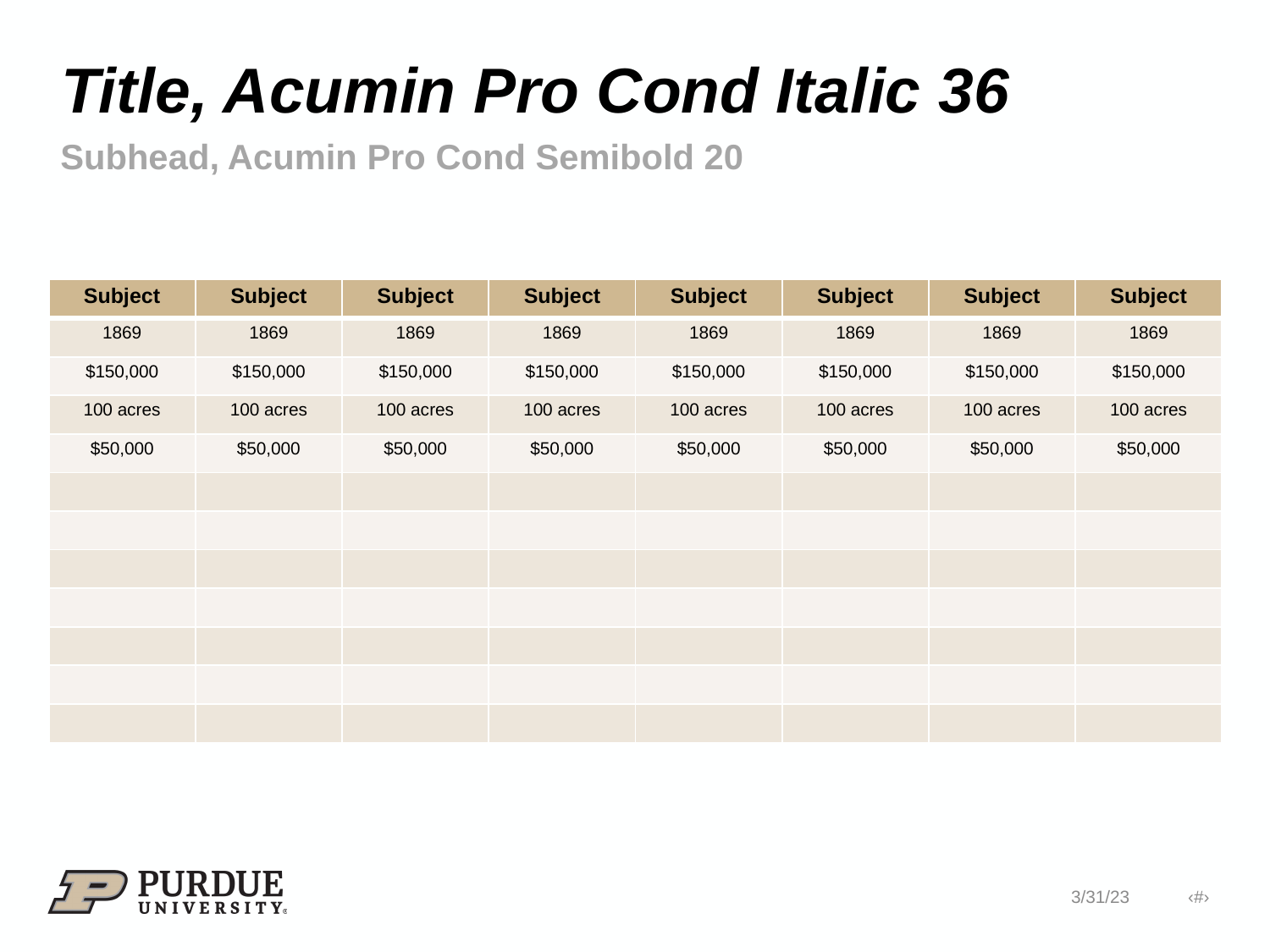

# Title, Acumin Pro Cond Italic 36
Subhead, Acumin Pro Cond Semibold 20
| Subject | Subject | Subject | Subject | Subject | Subject | Subject | Subject |
| --- | --- | --- | --- | --- | --- | --- | --- |
| 1869 | 1869 | 1869 | 1869 | 1869 | 1869 | 1869 | 1869 |
| $150,000 | $150,000 | $150,000 | $150,000 | $150,000 | $150,000 | $150,000 | $150,000 |
| 100 acres | 100 acres | 100 acres | 100 acres | 100 acres | 100 acres | 100 acres | 100 acres |
| $50,000 | $50,000 | $50,000 | $50,000 | $50,000 | $50,000 | $50,000 | $50,000 |
|  |  |  |  |  |  |  |  |
|  |  |  |  |  |  |  |  |
|  |  |  |  |  |  |  |  |
|  |  |  |  |  |  |  |  |
|  |  |  |  |  |  |  |  |
|  |  |  |  |  |  |  |  |
|  |  |  |  |  |  |  |  |
3/31/23            ‹#›